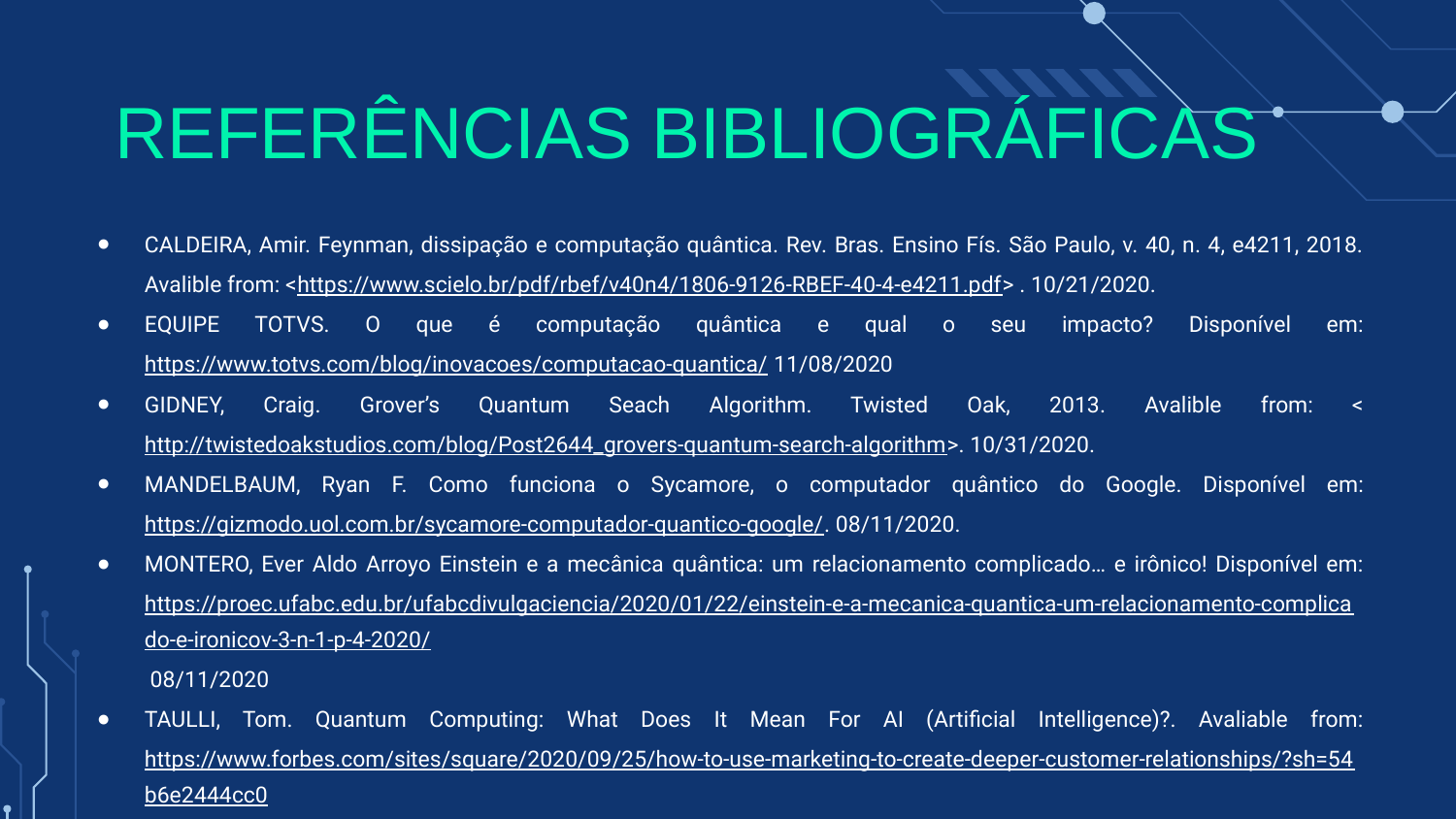

# REFERÊNCIAS BIBLIOGRÁFICAS
CALDEIRA, Amir. Feynman, dissipação e computação quântica. Rev. Bras. Ensino Fís. São Paulo, v. 40, n. 4, e4211, 2018. Avalible from: <https://www.scielo.br/pdf/rbef/v40n4/1806-9126-RBEF-40-4-e4211.pdf> . 10/21/2020.
EQUIPE TOTVS. O que é computação quântica e qual o seu impacto? Disponível em: https://www.totvs.com/blog/inovacoes/computacao-quantica/ 11/08/2020
GIDNEY, Craig. Grover’s Quantum Seach Algorithm. Twisted Oak, 2013. Avalible from: <http://twistedoakstudios.com/blog/Post2644_grovers-quantum-search-algorithm>. 10/31/2020.
MANDELBAUM, Ryan F. Como funciona o Sycamore, o computador quântico do Google. Disponível em: https://gizmodo.uol.com.br/sycamore-computador-quantico-google/. 08/11/2020.
MONTERO, Ever Aldo Arroyo Einstein e a mecânica quântica: um relacionamento complicado… e irônico! Disponível em: https://proec.ufabc.edu.br/ufabcdivulgaciencia/2020/01/22/einstein-e-a-mecanica-quantica-um-relacionamento-complicado-e-ironicov-3-n-1-p-4-2020/ 08/11/2020
TAULLI, Tom. Quantum Computing: What Does It Mean For AI (Artificial Intelligence)?. Avaliable from: https://www.forbes.com/sites/square/2020/09/25/how-to-use-marketing-to-create-deeper-customer-relationships/?sh=54b6e2444cc0. 11/08/2020.